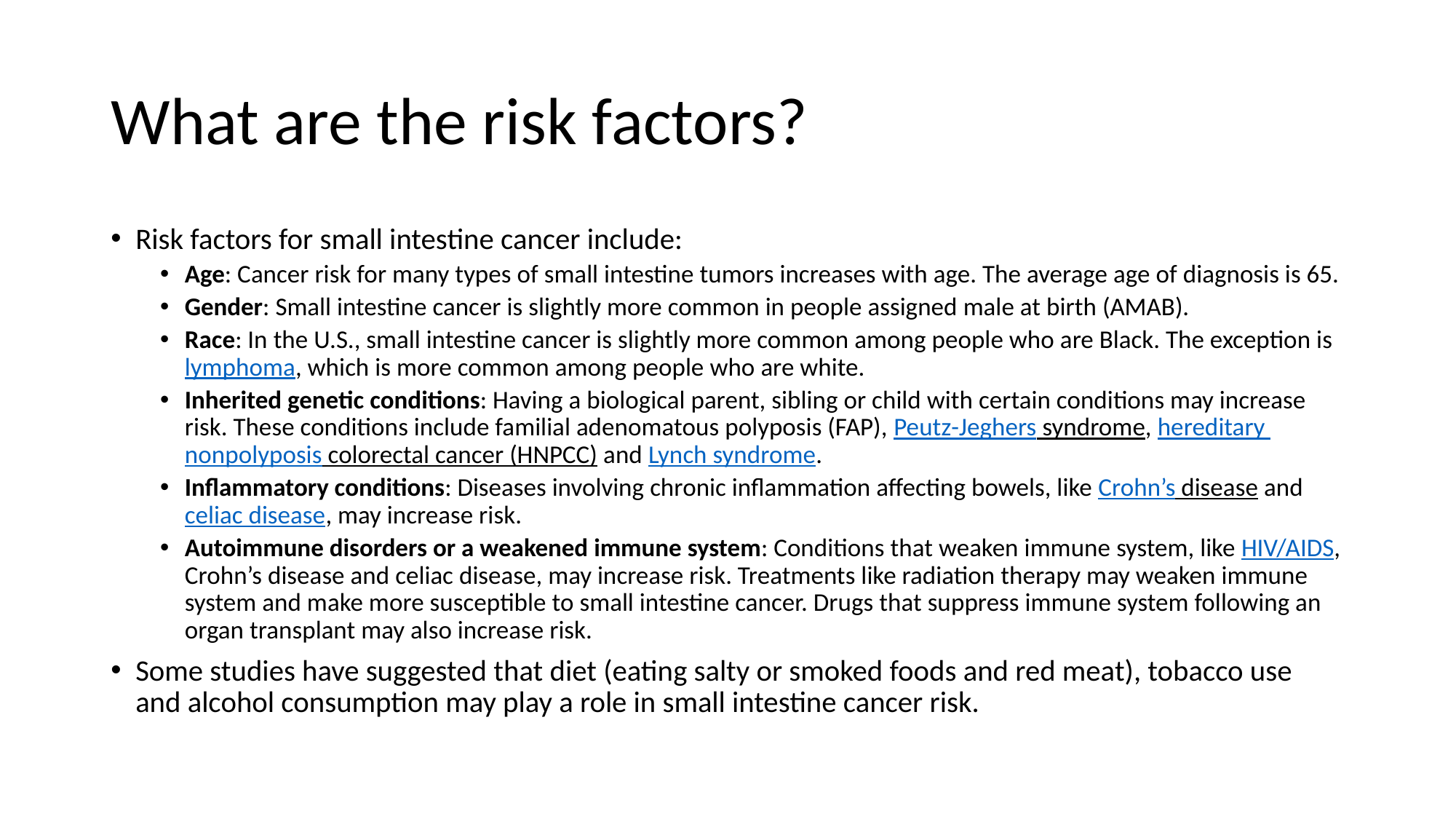

# What are the risk factors?
Risk factors for small intestine cancer include:
Age: Cancer risk for many types of small intestine tumors increases with age. The average age of diagnosis is 65.
Gender: Small intestine cancer is slightly more common in people assigned male at birth (AMAB).
Race: In the U.S., small intestine cancer is slightly more common among people who are Black. The exception is lymphoma, which is more common among people who are white.
Inherited genetic conditions: Having a biological parent, sibling or child with certain conditions may increase risk. These conditions include familial adenomatous polyposis (FAP), Peutz-Jeghers syndrome, hereditary nonpolyposis colorectal cancer (HNPCC) and Lynch syndrome.
Inflammatory conditions: Diseases involving chronic inflammation affecting bowels, like Crohn’s disease and celiac disease, may increase risk.
Autoimmune disorders or a weakened immune system: Conditions that weaken immune system, like HIV/AIDS, Crohn’s disease and celiac disease, may increase risk. Treatments like radiation therapy may weaken immune system and make more susceptible to small intestine cancer. Drugs that suppress immune system following an organ transplant may also increase risk.
Some studies have suggested that diet (eating salty or smoked foods and red meat), tobacco use and alcohol consumption may play a role in small intestine cancer risk.